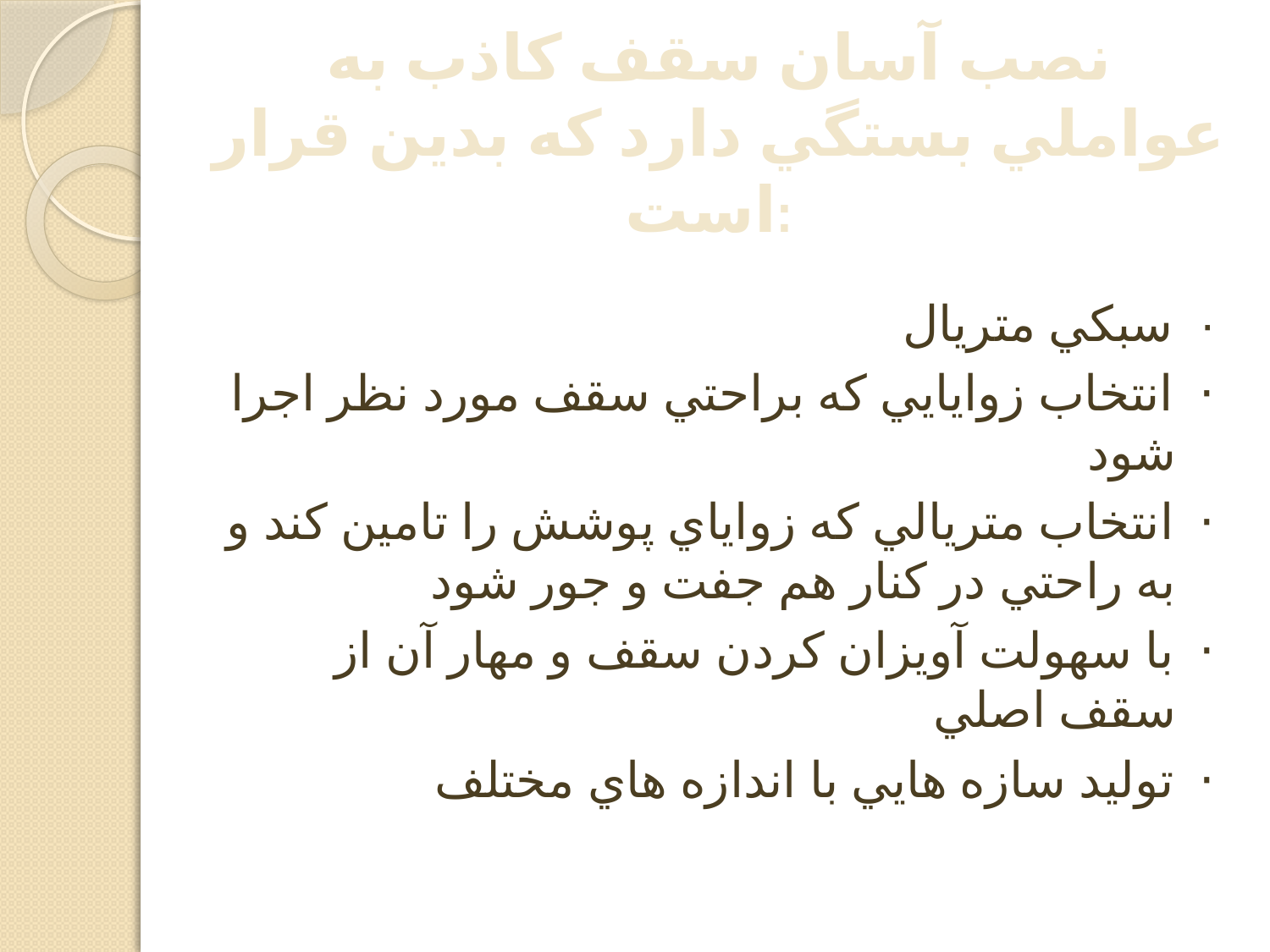

# نصب آسان سقف کاذب به عواملي بستگي دارد که بدين قرار است:
·  سبکي متريال
·  انتخاب زوايايي که براحتي سقف مورد نظر اجرا شود
·  انتخاب متريالي که زواياي پوشش را تامين کند و به راحتي در کنار هم جفت و جور شود
·  با سهولت آويزان کردن سقف و مهار آن از سقف اصلي
·  توليد سازه هايي با اندازه هاي مختلف